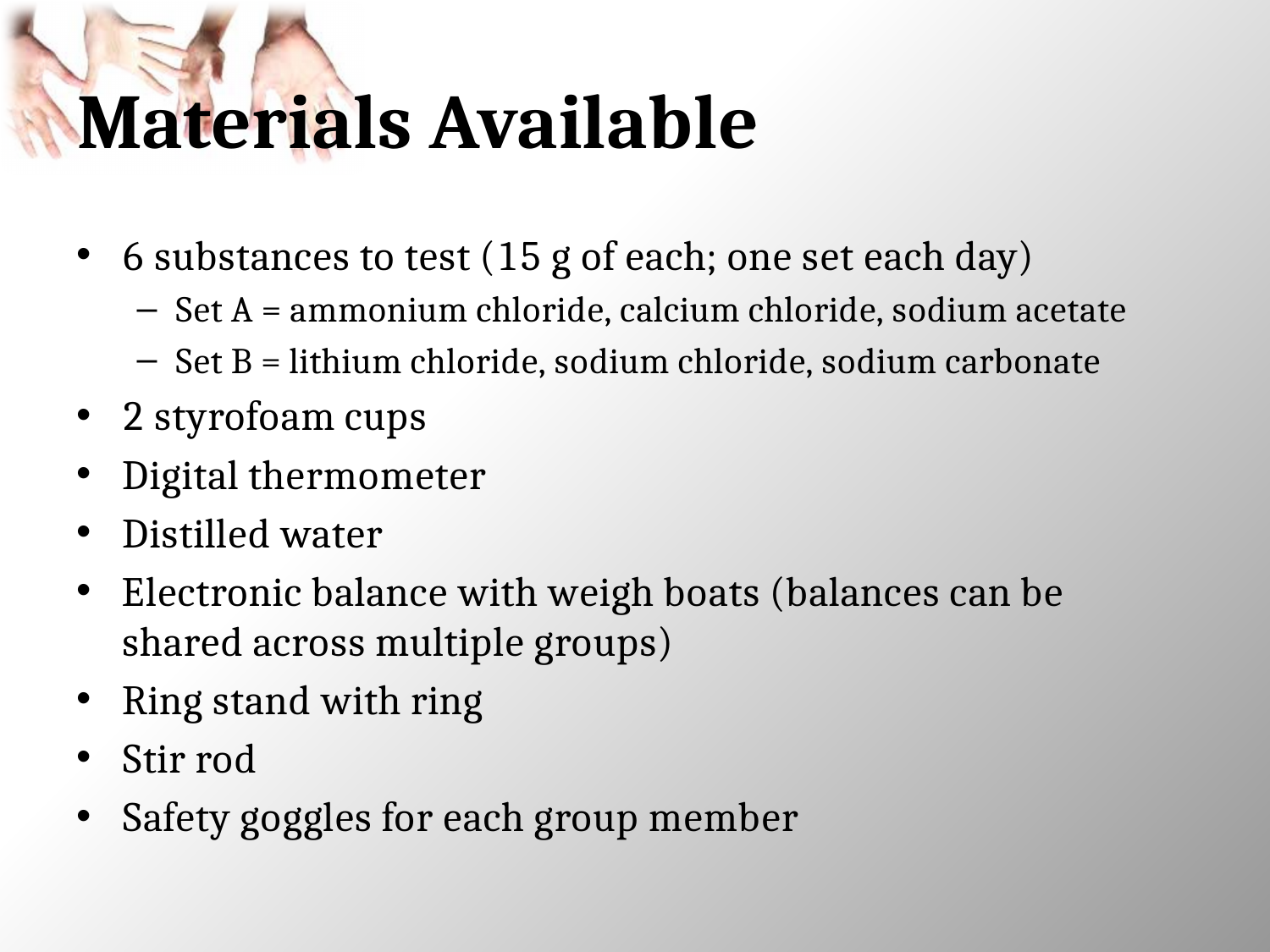

# Materials Available
6 substances to test (15 g of each; one set each day)
Set A = ammonium chloride, calcium chloride, sodium acetate
Set B = lithium chloride, sodium chloride, sodium carbonate
2 styrofoam cups
Digital thermometer
Distilled water
Electronic balance with weigh boats (balances can be shared across multiple groups)
Ring stand with ring
Stir rod
Safety goggles for each group member